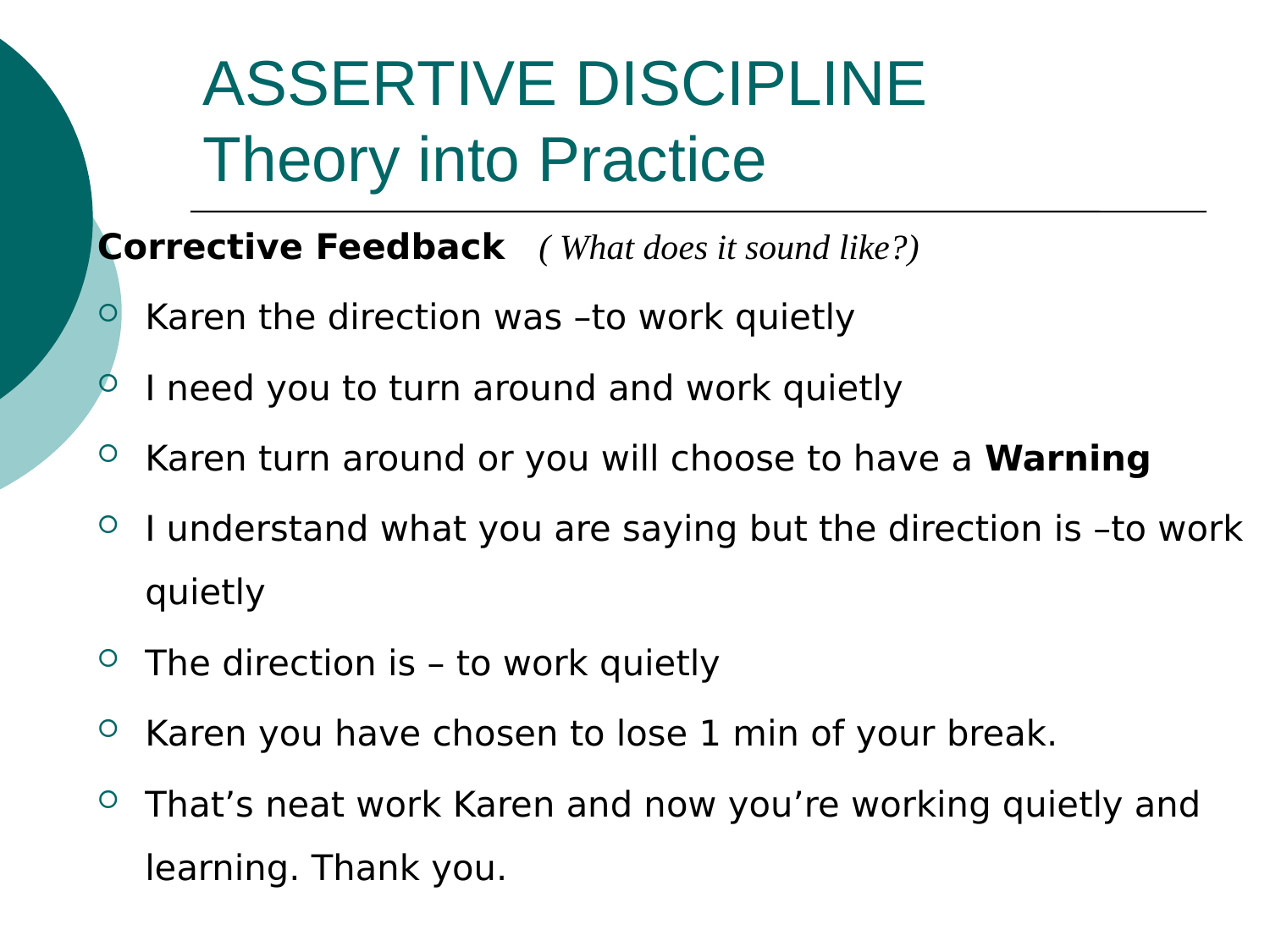

# ASSERTIVE DISCIPLINE Theory into Practice
Corrective Feedback   ( What does it sound like?)
Karen the direction was –to work quietly
I need you to turn around and work quietly
Karen turn around or you will choose to have a Warning
I understand what you are saying but the direction is –to work quietly
The direction is – to work quietly
Karen you have chosen to lose 1 min of your break.
That’s neat work Karen and now you’re working quietly and learning. Thank you.